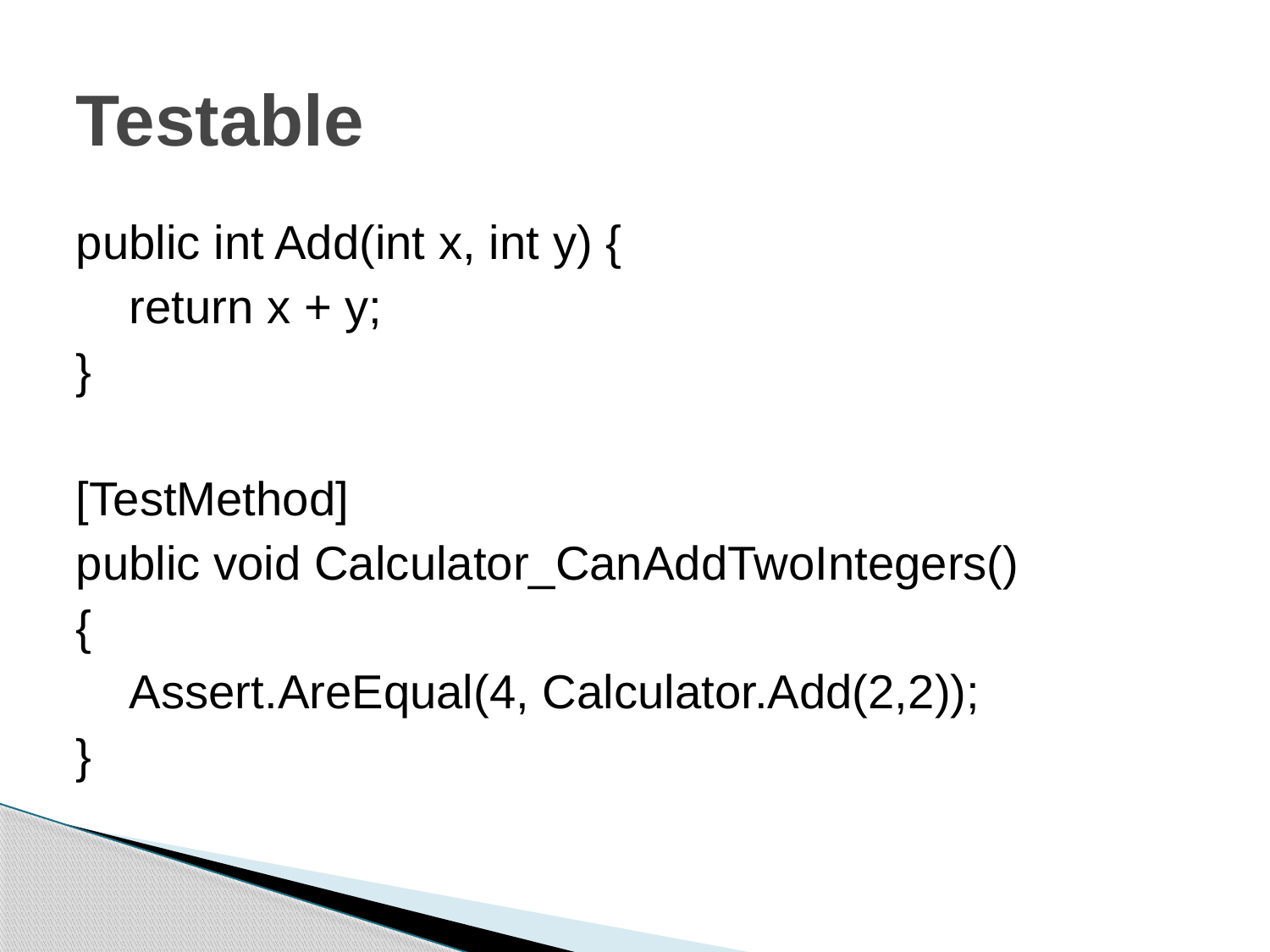

# Testable
public int Add(int x, int y) {
    return x + y;
}

[TestMethod]
public void Calculator_CanAddTwoIntegers()
{
    Assert.AreEqual(4, Calculator.Add(2,2));
}